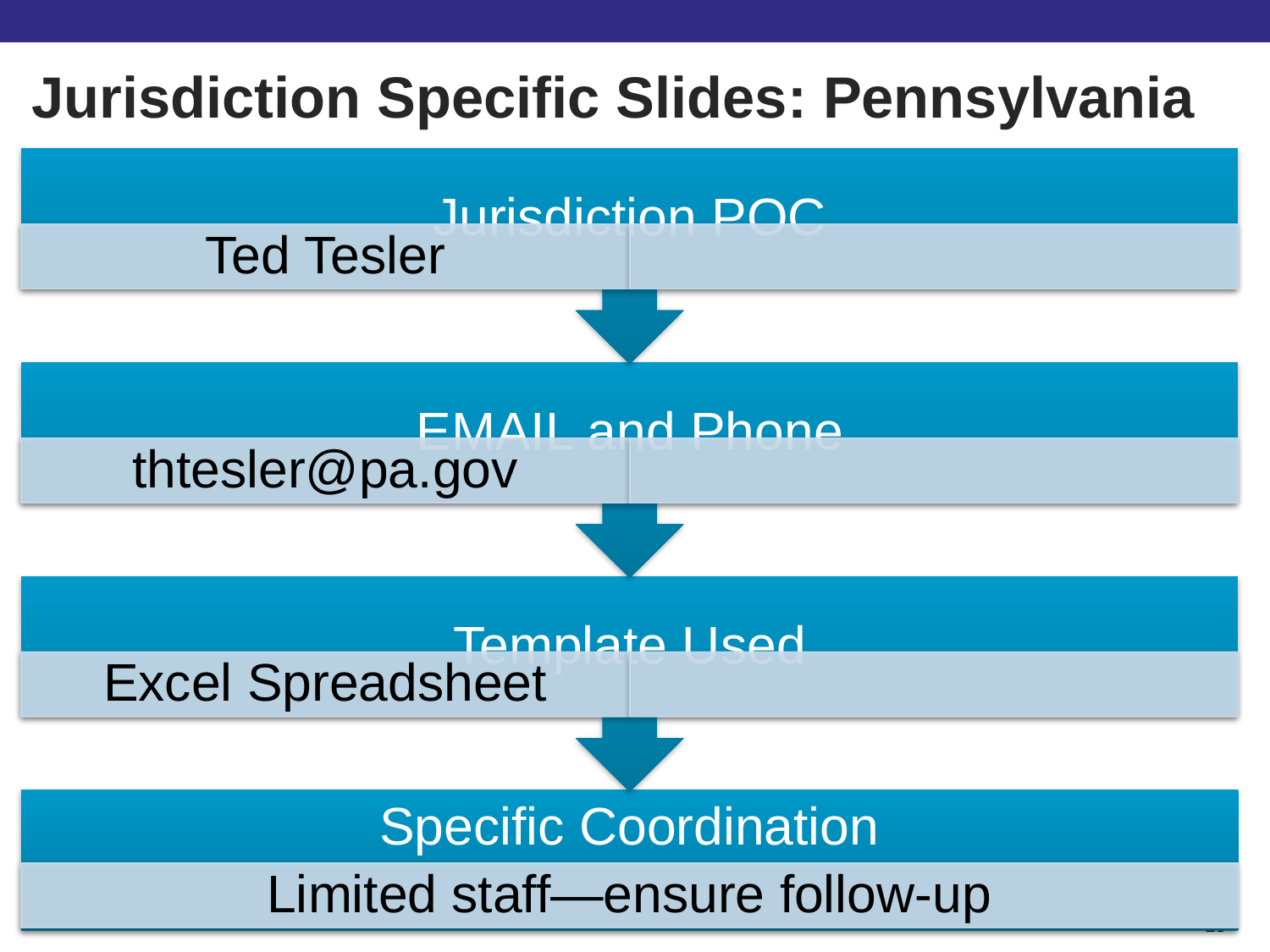

# Jurisdiction Specific Slides: Pennsylvania
Specific Coordination
Limited staff—ensure follow-up
Template Used
Excel Spreadsheet

EMAIL and Phone
thtesler@pa.gov

Jurisdiction POC
Ted Tesler

23